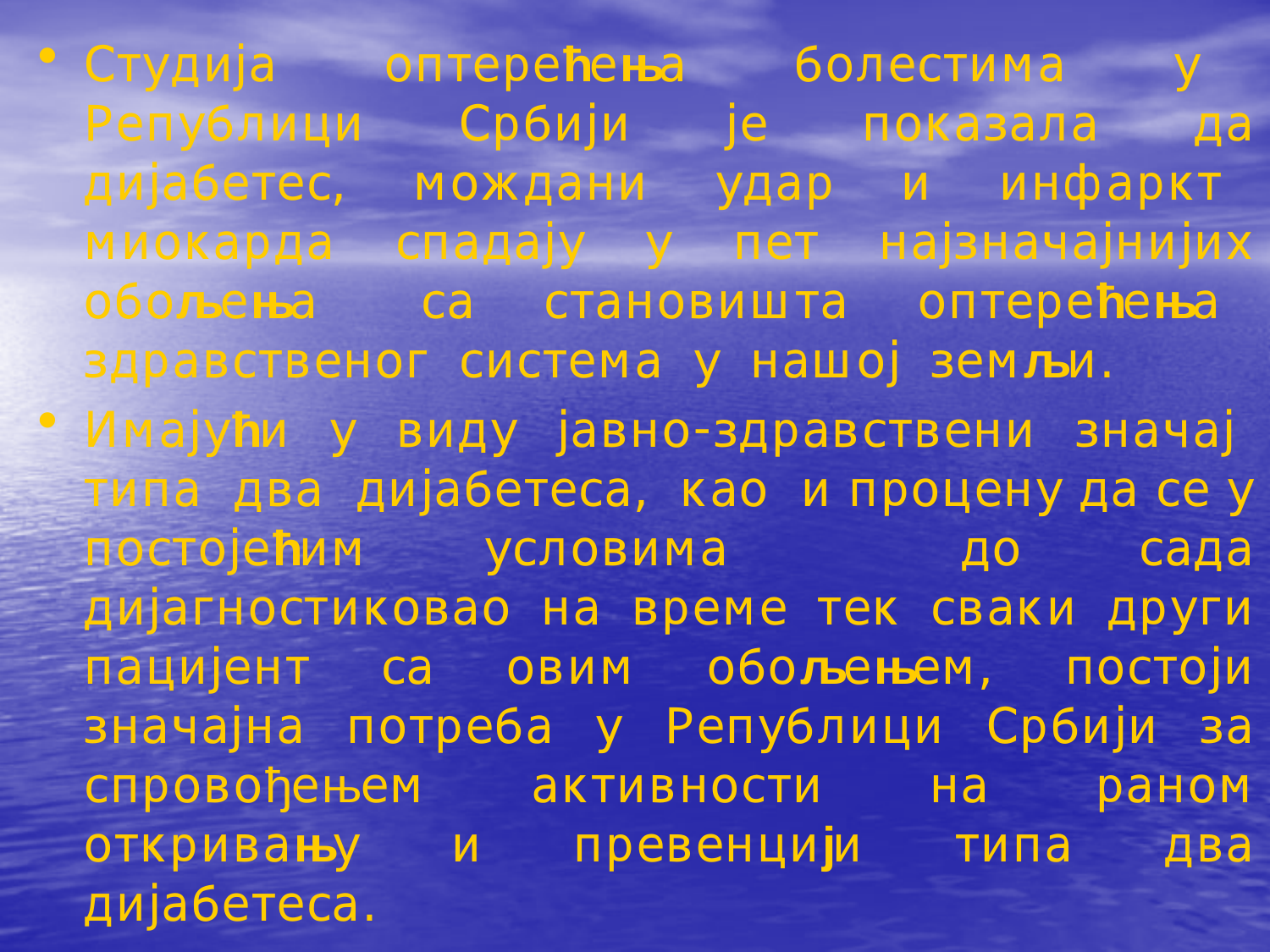

Студија  оптерећења  болестима  у  Републици  Србији  је  показала  да дијабетес,  мождани  удар  и  инфаркт  миокарда  спадају  у  пет  најзначајнијих обољења   са  становишта  оптерећења  здравственог  система  у  нашој  земљи.
Имајући  у  виду  јавно-здравствени  значај  типа  два  дијабетеса,  као  и процену да се у постојећим условима  до сада дијагностиковао на време тек сваки други пацијент са овим обољењем, постоји значајна потреба у Републици Србији за спровођењем активности на раном откривању и превенцији типа два дијабетеса.